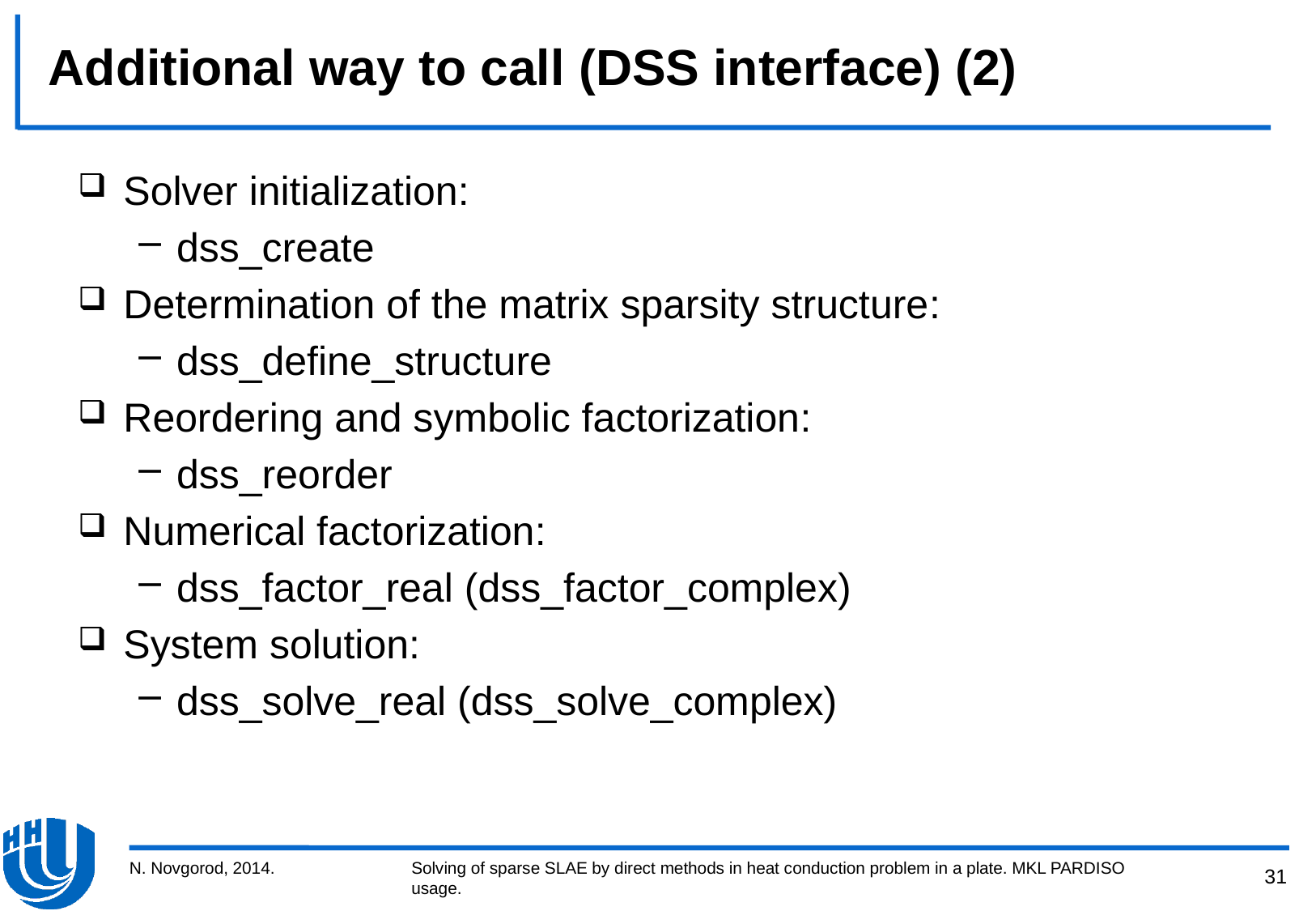

# Additional way to call (DSS interface) (2)
Solver initialization:
dss_create
Determination of the matrix sparsity structure:
dss_define_structure
Reordering and symbolic factorization:
dss_reorder
Numerical factorization:
dss_factor_real (dss_factor_complex)
System solution:
dss_solve_real (dss_solve_complex)

N. Novgorod, 2014.
Solving of sparse SLAE by direct methods in heat conduction problem in a plate. MKL PARDISO usage.